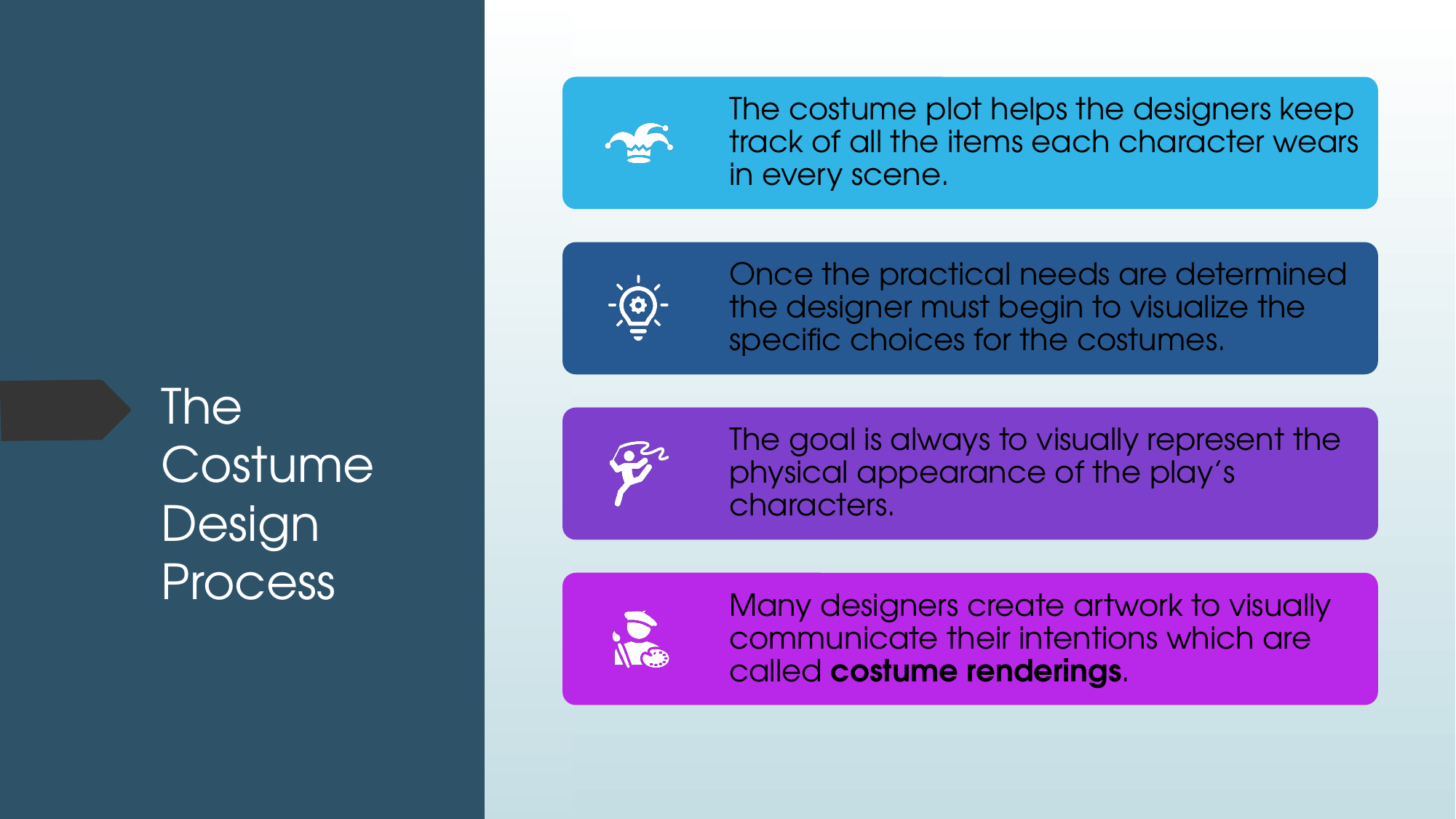

The costume plot helps the designers keep track of all the items each character wears in every scene.
Once the practical needs are determined the designer must begin to visualize the specific choices for the costumes.
The goal is always to visually represent the physical appearance of the play’s characters.
Many designers create artwork to visually communicate their intentions which are called costume renderings.
# The Costume Design Process